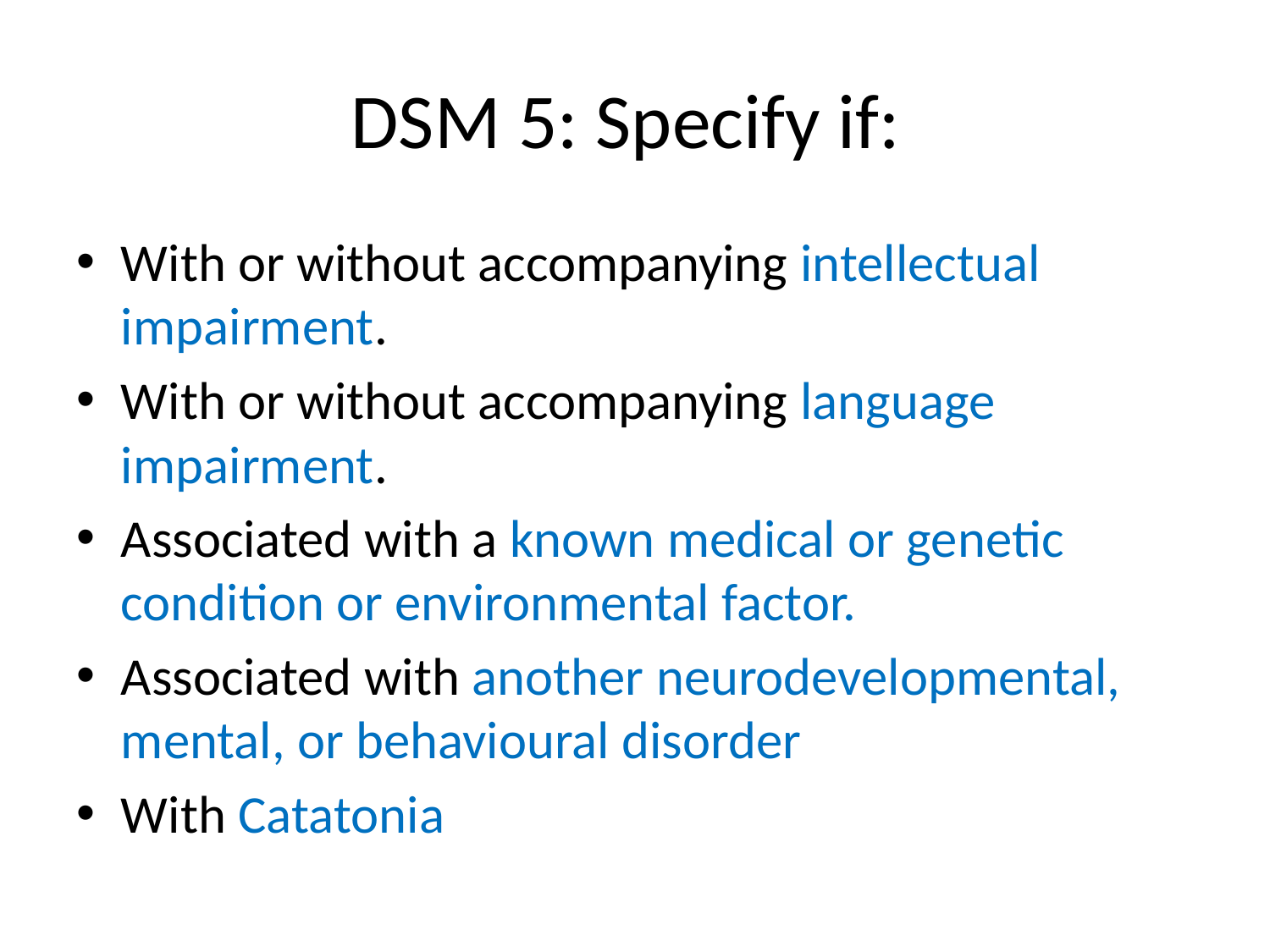

# DSM 5: Specify if:
With or without accompanying intellectual impairment.
With or without accompanying language impairment.
Associated with a known medical or genetic condition or environmental factor.
Associated with another neurodevelopmental, mental, or behavioural disorder
With Catatonia